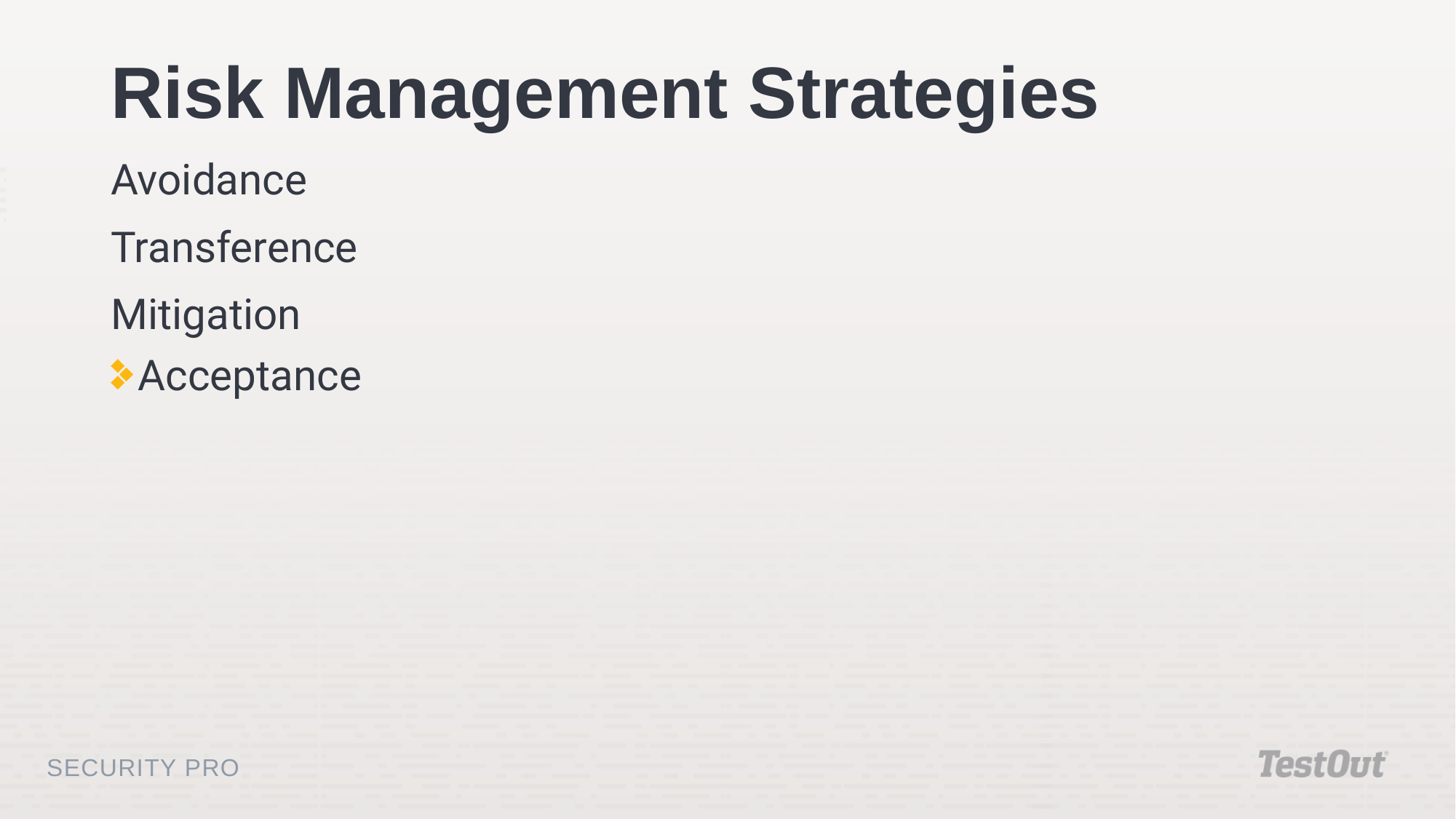

# Risk Management Strategies
Avoidance
Transference
Mitigation
Acceptance
Security Pro